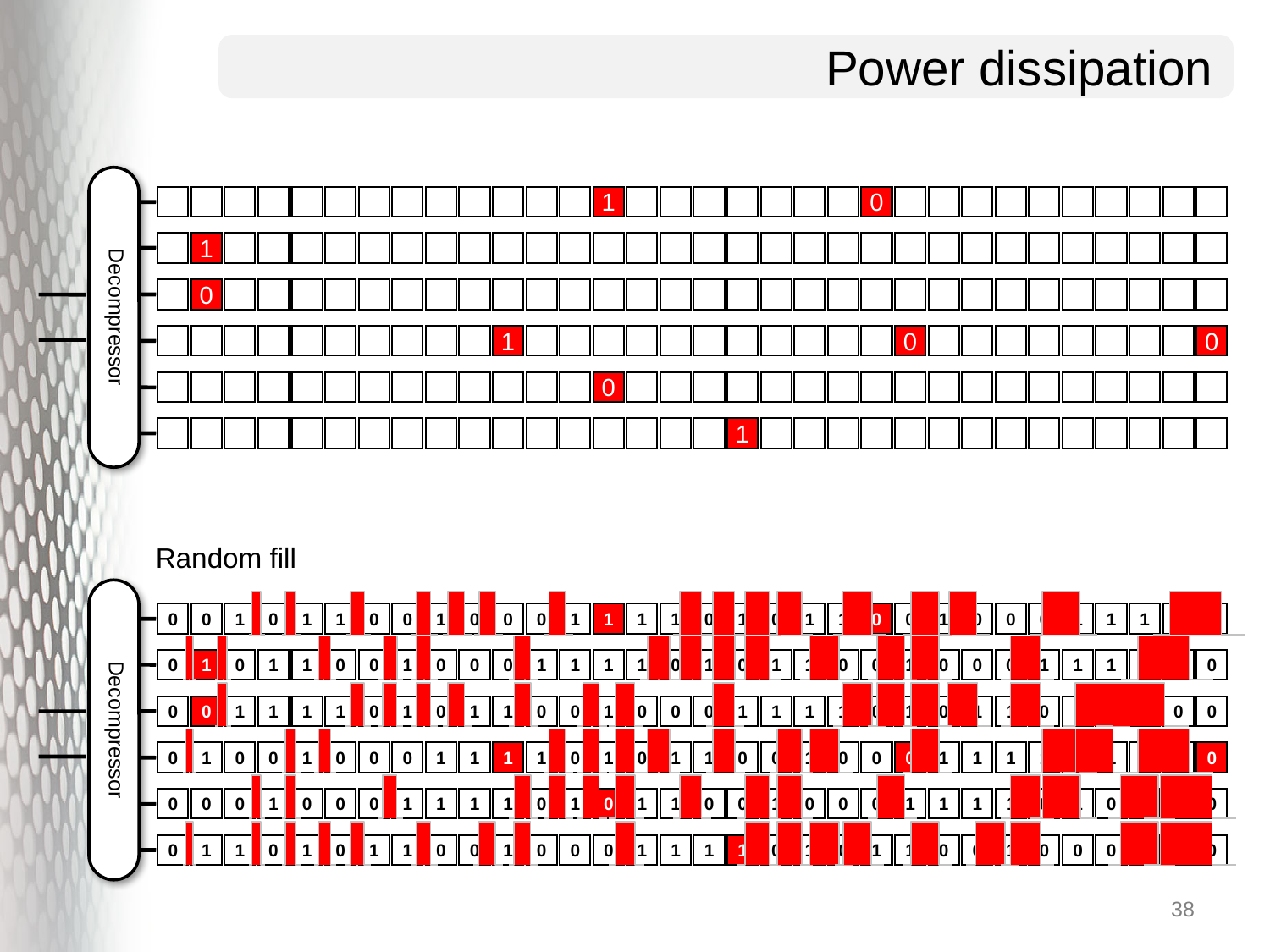

# Power dissipation

1
0
1
0
Decompressor
1
0
0
0
1
Random fill
0
0
1
0
1
1
0
0
1
0
0
0
1
1
1
0
1
0
1
1
0
1
0
0
0
1
1
1
1
0

0
0
1
1
0
0
1
0
0
0
1
1
1
1
0
1
0
1
1
0
0
1
0
0
0
1
1
1
1
0
0

0
1
1
1
1
0
1
0
1
1
0
0
1
0
0
0
1
1
1
1
0
1
0
1
1
0
0
1
0
0
0

0
1
0
0
1
0
0
0
1
1
1
0
1
0
1
1
0
0
1
0
0
1
1
1
1
0
1
0
1

0
0
0
1
0
0
0
1
1
1
1
0
1
1
1
0
0
1
0
0
0
1
1
1
1
0
1
0
1
1
0

0
1
1
0
1
0
1
1
0
0
1
0
0
0
1
1
1
0
1
0
1
1
0
0
1
0
0
0
1
1
0

1
0
1
0
1
0
0
0
1

Decompressor